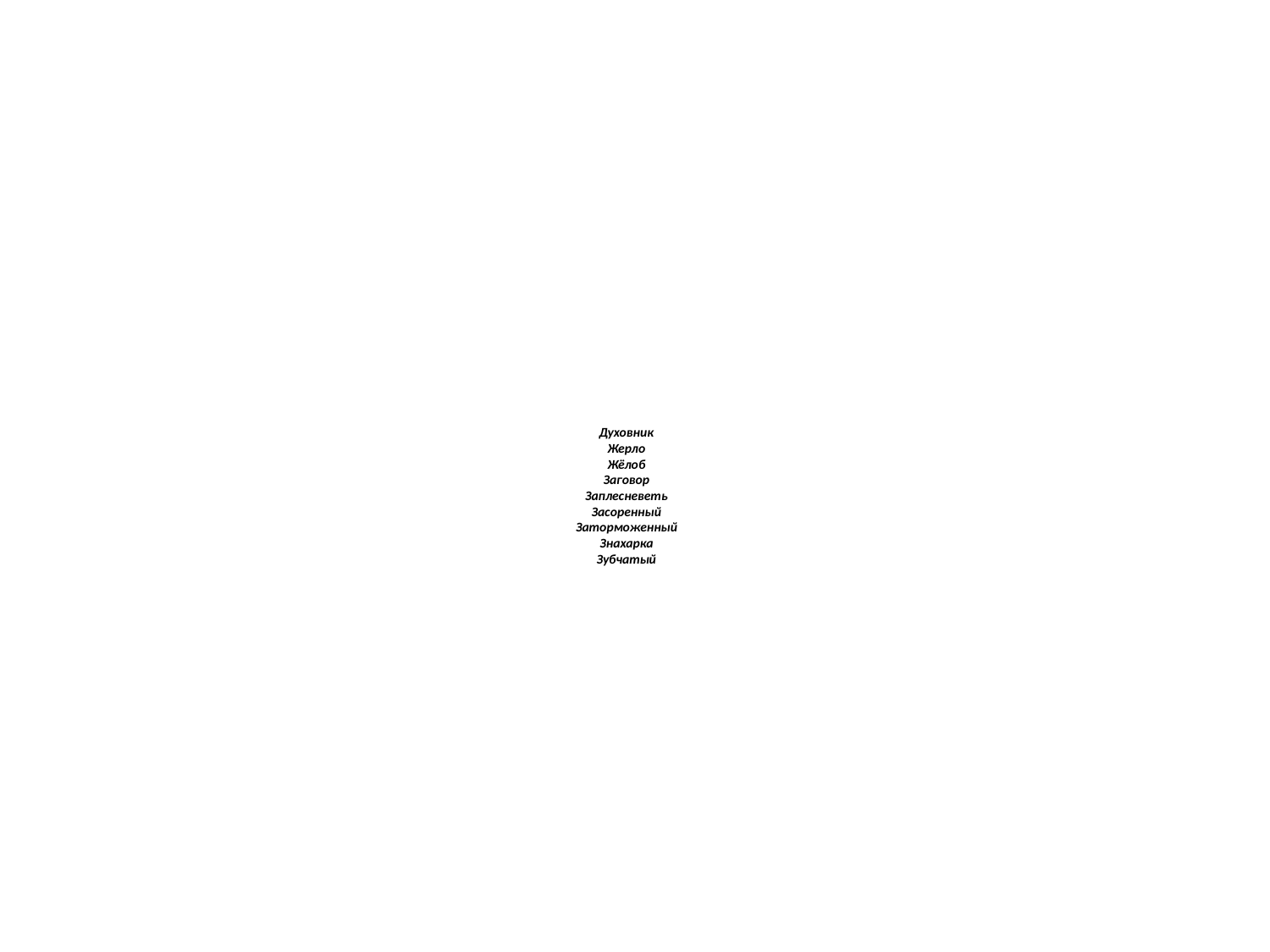

# Духовник Жерло Жёлоб Заговор Заплесневеть Засоренный Заторможенный Знахарка Зубчатый